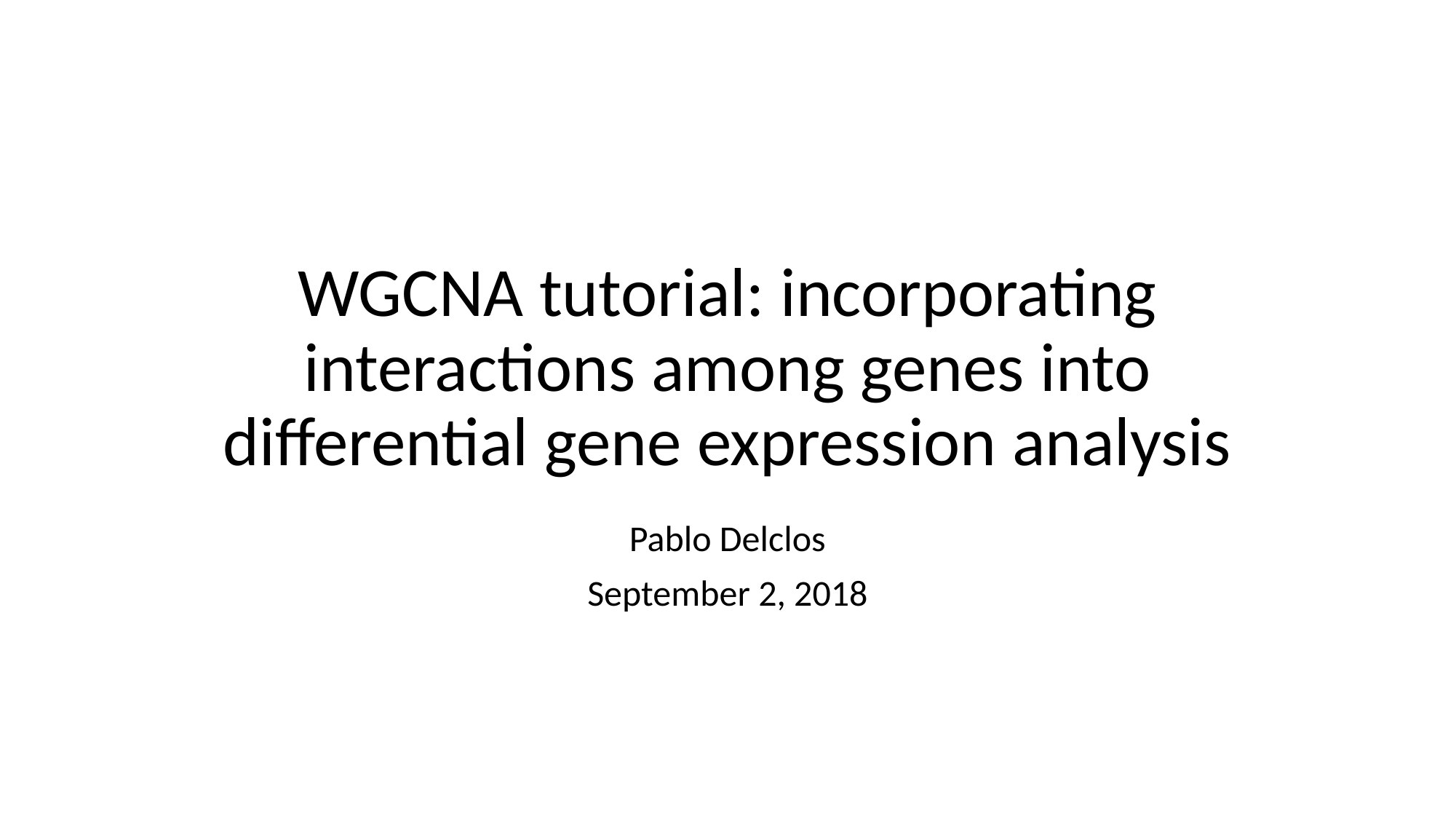

# WGCNA tutorial: incorporating interactions among genes into differential gene expression analysis
Pablo Delclos
September 2, 2018